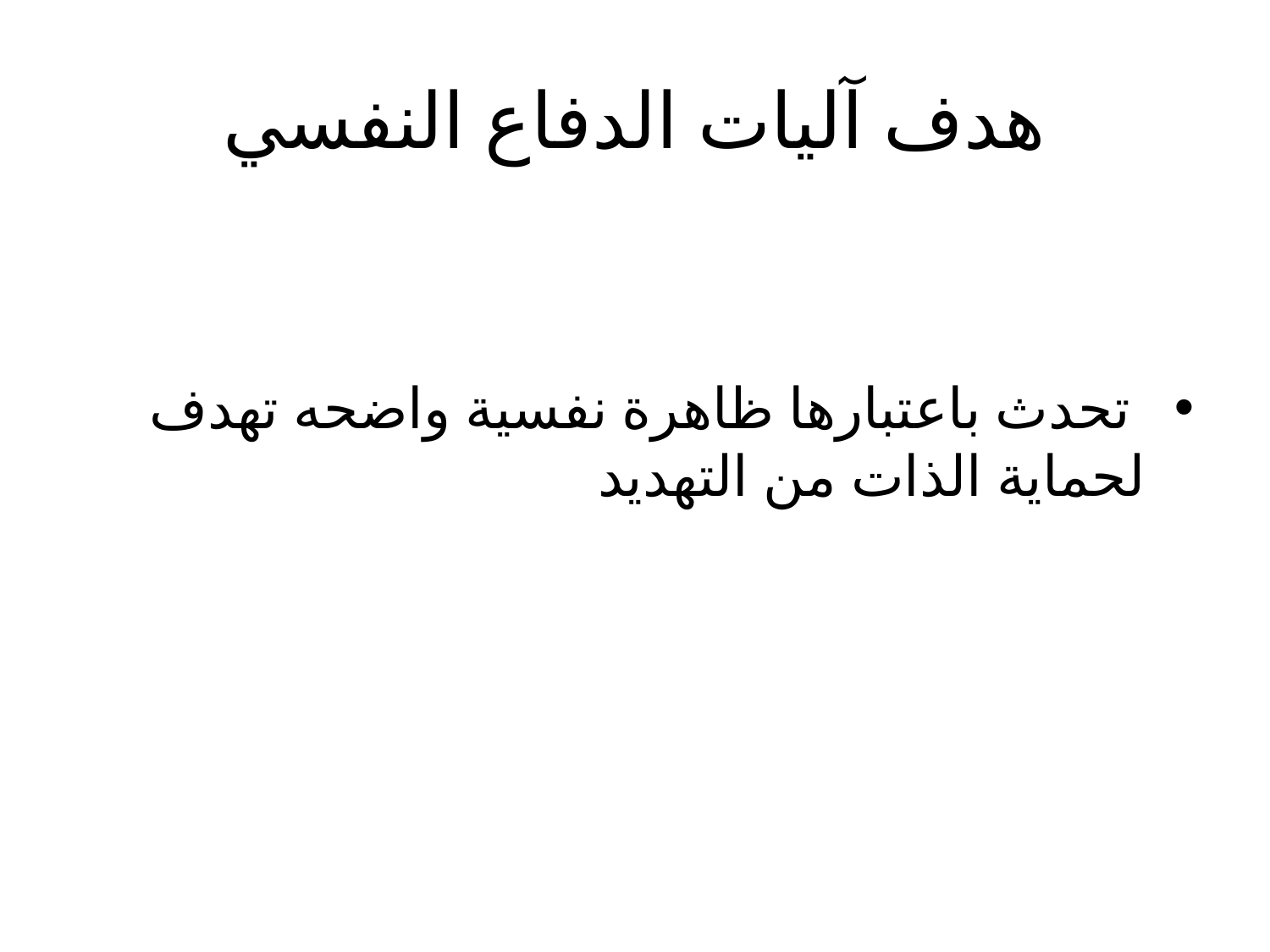

# هدف آليات الدفاع النفسي
 تحدث باعتبارها ظاهرة نفسية واضحه تهدف لحماية الذات من التهديد